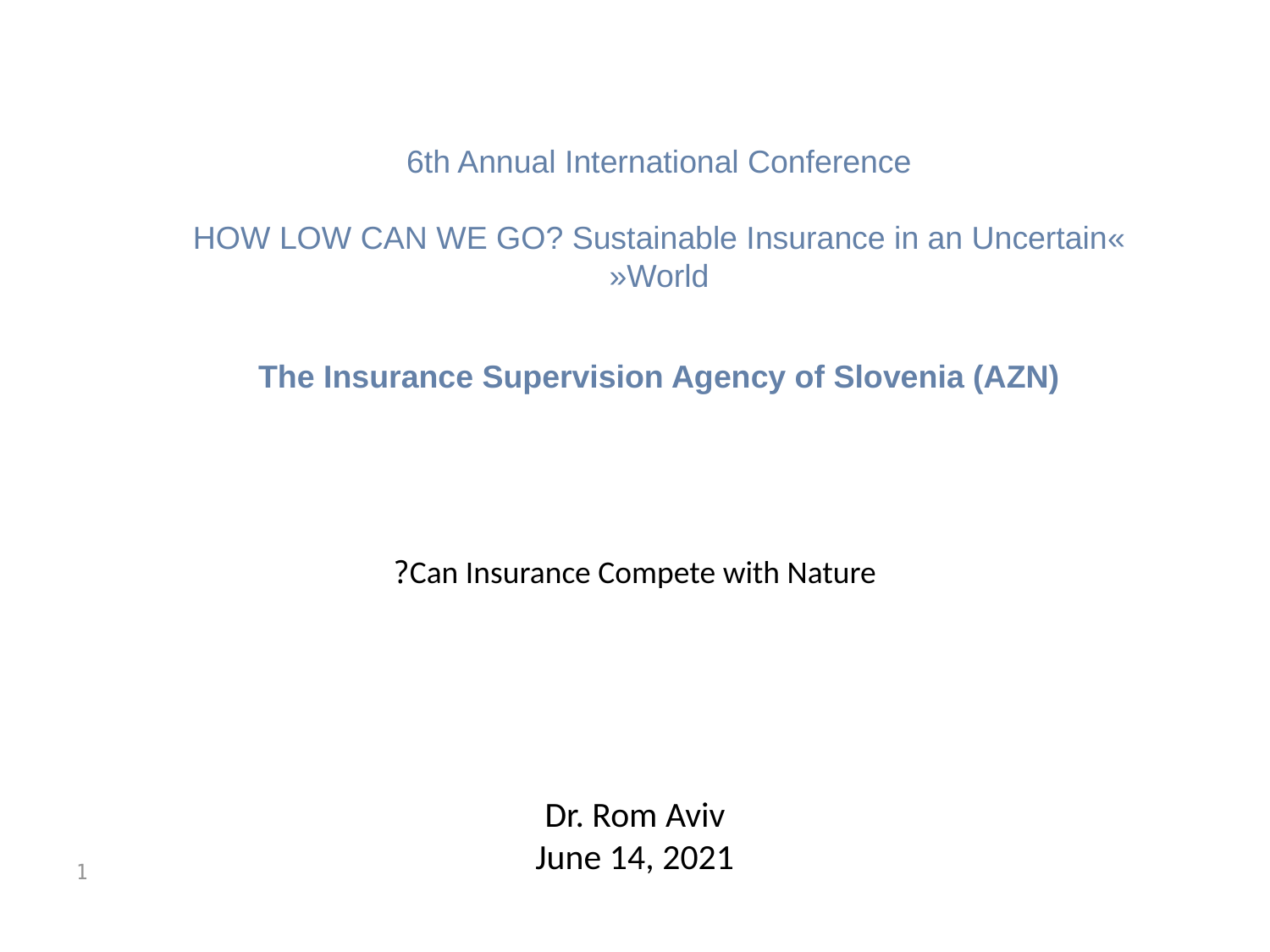

6th Annual International Conference

»HOW LOW CAN WE GO? Sustainable Insurance in an Uncertain World«
The Insurance Supervision Agency of Slovenia (AZN)
Can Insurance Compete with Nature?
Dr. Rom Aviv
June 14, 2021

1